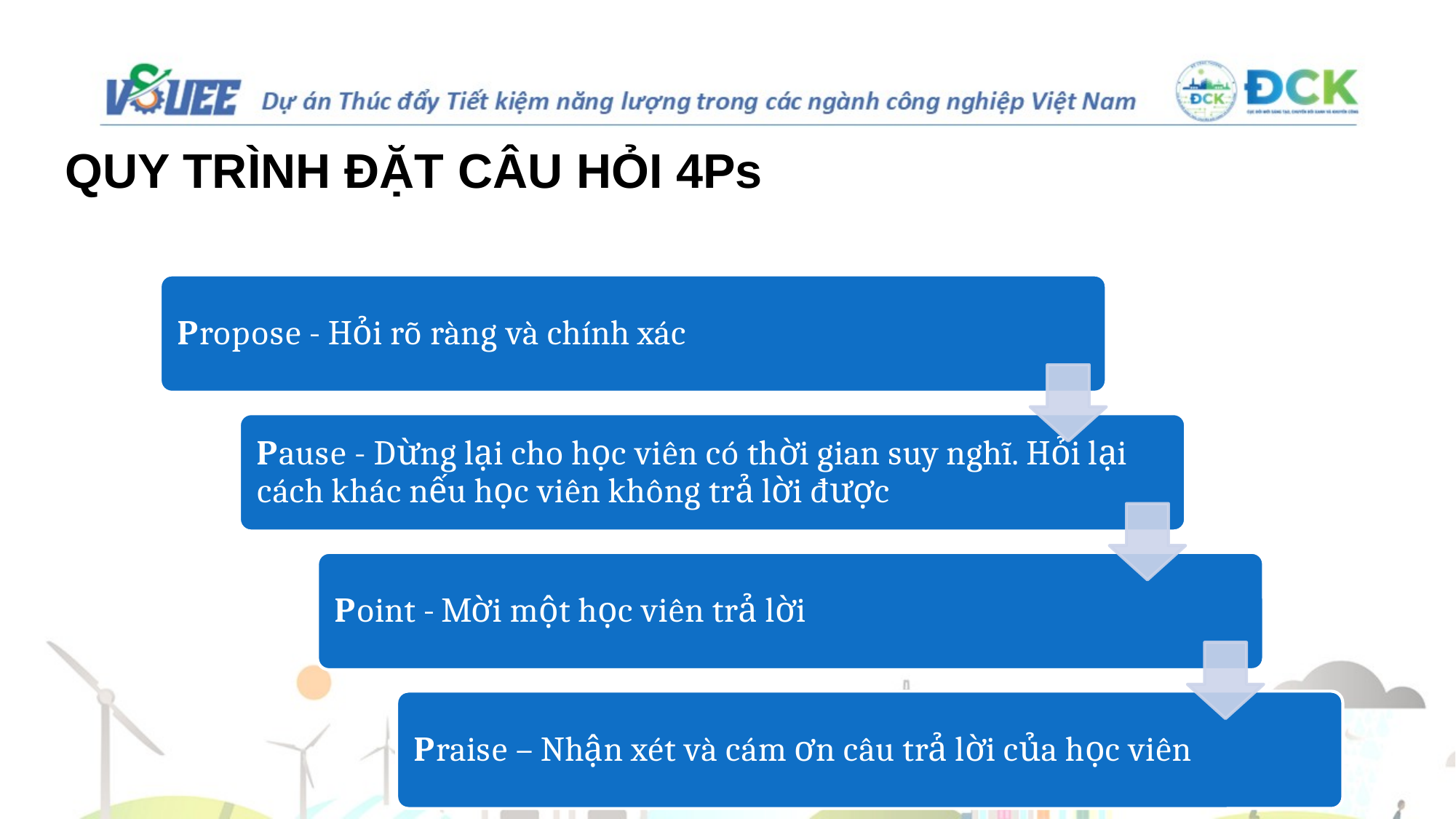

# QUY TRÌNH ĐẶT CÂU HỎI 4Ps
Propose - Hỏi rõ ràng và chính xác
Pause - Dừng lại cho học viên có thời gian suy nghĩ. Hỏi lại cách khác nếu học viên không trả lời được
Point - Mời một học viên trả lời
Praise – Nhận xét và cám ơn câu trả lời của học viên